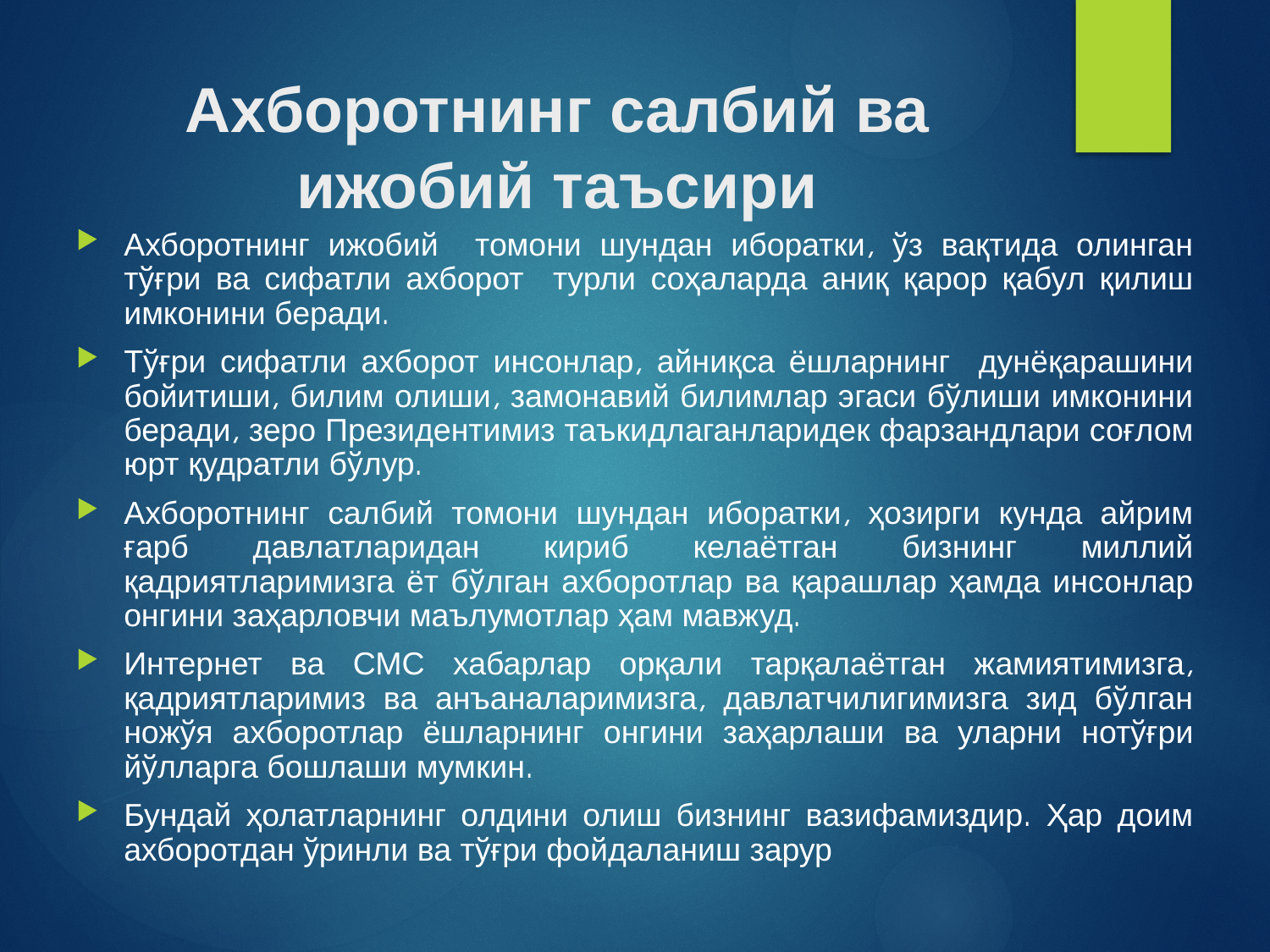

Ахборотнинг салбий ва ижобий таъсири
Ахборотнинг ижобий  томони шундан иборатки, ўз вақтида олинган тўғри ва сифатли ахборот  турли соҳаларда аниқ қарор қабул қилиш имконини беради.
Тўғри сифатли ахборот инсонлар, айниқса ёшларнинг  дунёқарашини бойитиши, билим олиши, замонавий билимлар эгаси бўлиши имконини беради, зеро Президентимиз таъкидлаганларидек фарзандлари соғлом юрт қудратли бўлур.
Ахборотнинг салбий томони шундан иборатки, ҳозирги кунда айрим ғарб давлатларидан кириб келаётган бизнинг миллий қадриятларимизга ёт бўлган ахборотлар ва қарашлар ҳамда инсонлар онгини заҳарловчи маълумотлар ҳам мавжуд.
Интернет ва СМС хабарлар орқали тарқалаётган жамиятимизга, қадриятларимиз ва анъаналаримизга, давлатчилигимизга зид бўлган ножўя ахборотлар ёшларнинг онгини заҳарлаши ва уларни нотўғри йўлларга бошлаши мумкин.
Бундай ҳолатларнинг олдини олиш бизнинг вазифамиздир. Ҳар доим ахборотдан ўринли ва тўғри фойдаланиш зарур